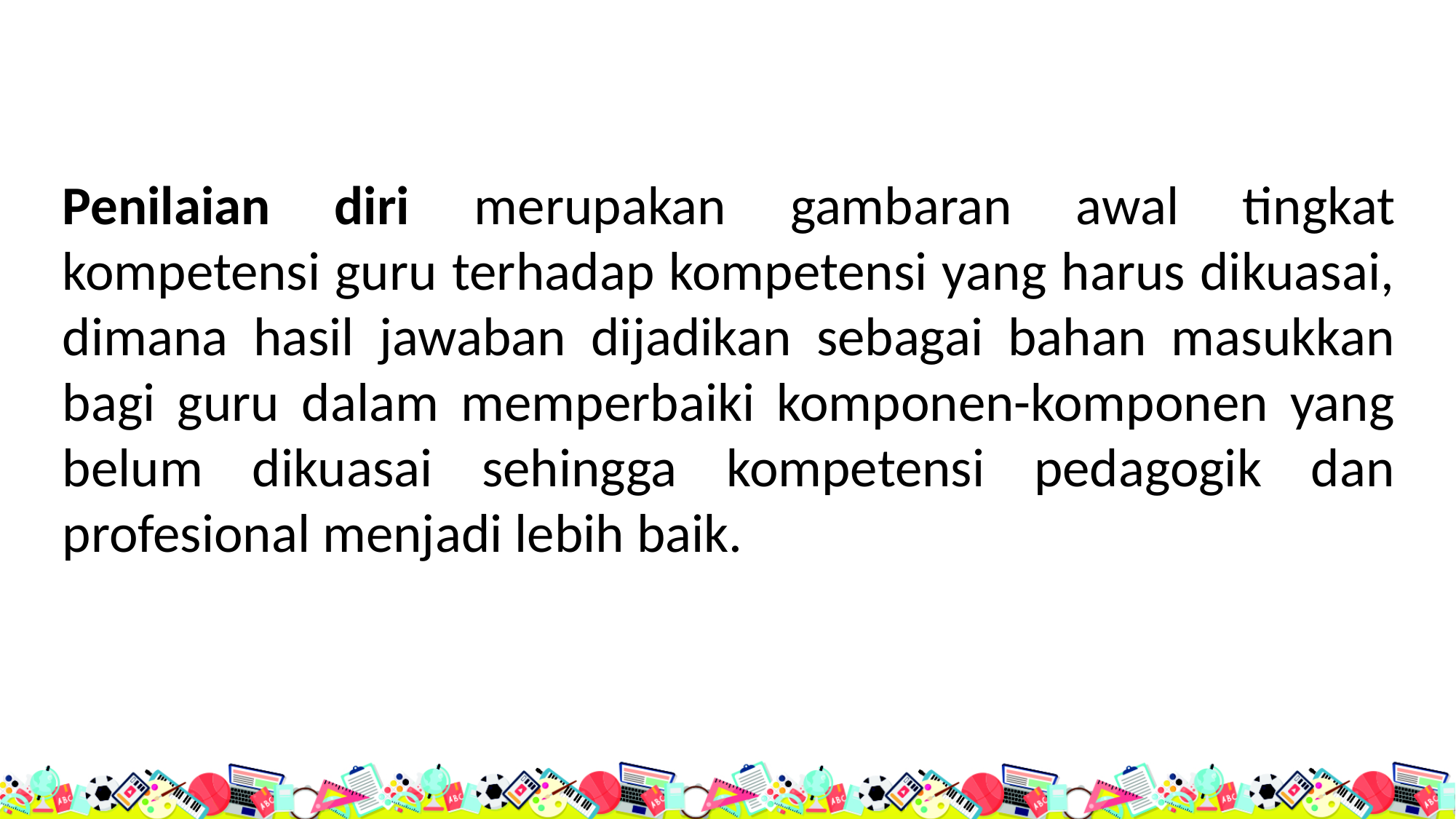

#
Penilaian diri merupakan gambaran awal tingkat kompetensi guru terhadap kompetensi yang harus dikuasai, dimana hasil jawaban dijadikan sebagai bahan masukkan bagi guru dalam memperbaiki komponen-komponen yang belum dikuasai sehingga kompetensi pedagogik dan profesional menjadi lebih baik.